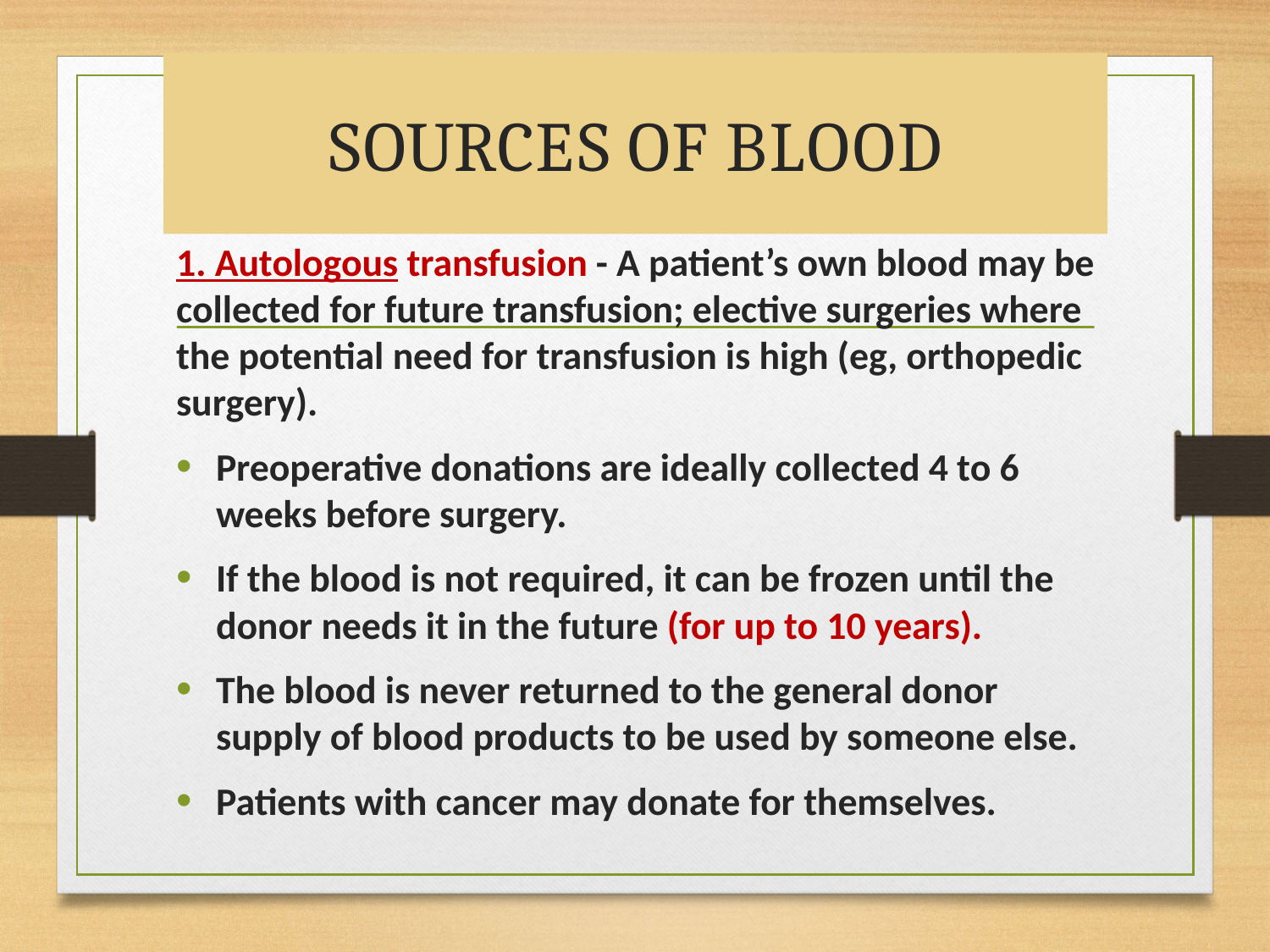

# SOURCES OF BLOOD
1. Autologous transfusion - A patient’s own blood may be collected for future transfusion; elective surgeries where the potential need for transfusion is high (eg, orthopedic surgery).
Preoperative donations are ideally collected 4 to 6 weeks before surgery.
If the blood is not required, it can be frozen until the donor needs it in the future (for up to 10 years).
The blood is never returned to the general donor supply of blood products to be used by someone else.
Patients with cancer may donate for themselves.